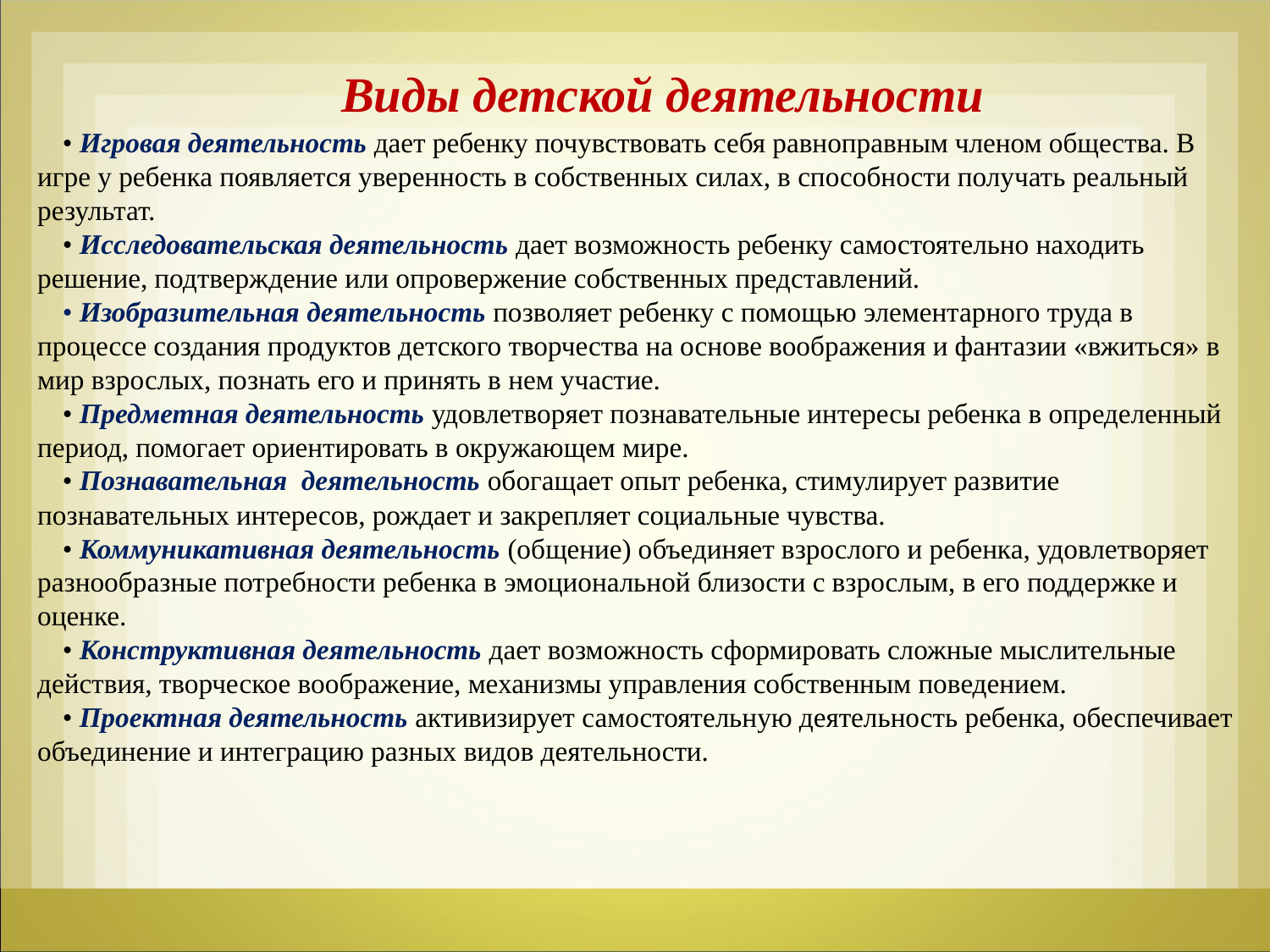

• Игровая деятельность дает ребенку почувствовать себя равноправным членом общества. В игре у ребенка появляется уверенность в собственных силах, в способности получать реальный результат.
• Исследовательская деятельность дает возможность ребенку самостоятельно находить решение, подтверждение или опровержение собственных представлений.
• Изобразительная деятельность позволяет ребенку с помощью элементарного труда в процессе создания продуктов детского творчества на основе воображения и фантазии «вжиться» в мир взрослых, познать его и принять в нем участие.
• Предметная деятельность удовлетворяет познавательные интересы ребенка в определенный период, помогает ориентировать в окружающем мире.
• Познавательная  деятельность обогащает опыт ребенка, стимулирует развитие познавательных интересов, рождает и закрепляет социальные чувства.
• Коммуникативная деятельность (общение) объединяет взрослого и ребенка, удовлетворяет разнообразные потребности ребенка в эмоциональной близости с взрослым, в его поддержке и оценке.
• Конструктивная деятельность дает возможность сформировать сложные мыслительные действия, творческое воображение, механизмы управления собственным поведением.
• Проектная деятельность активизирует самостоятельную деятельность ребенка, обеспечивает объединение и интеграцию разных видов деятельности.

Виды детской деятельности